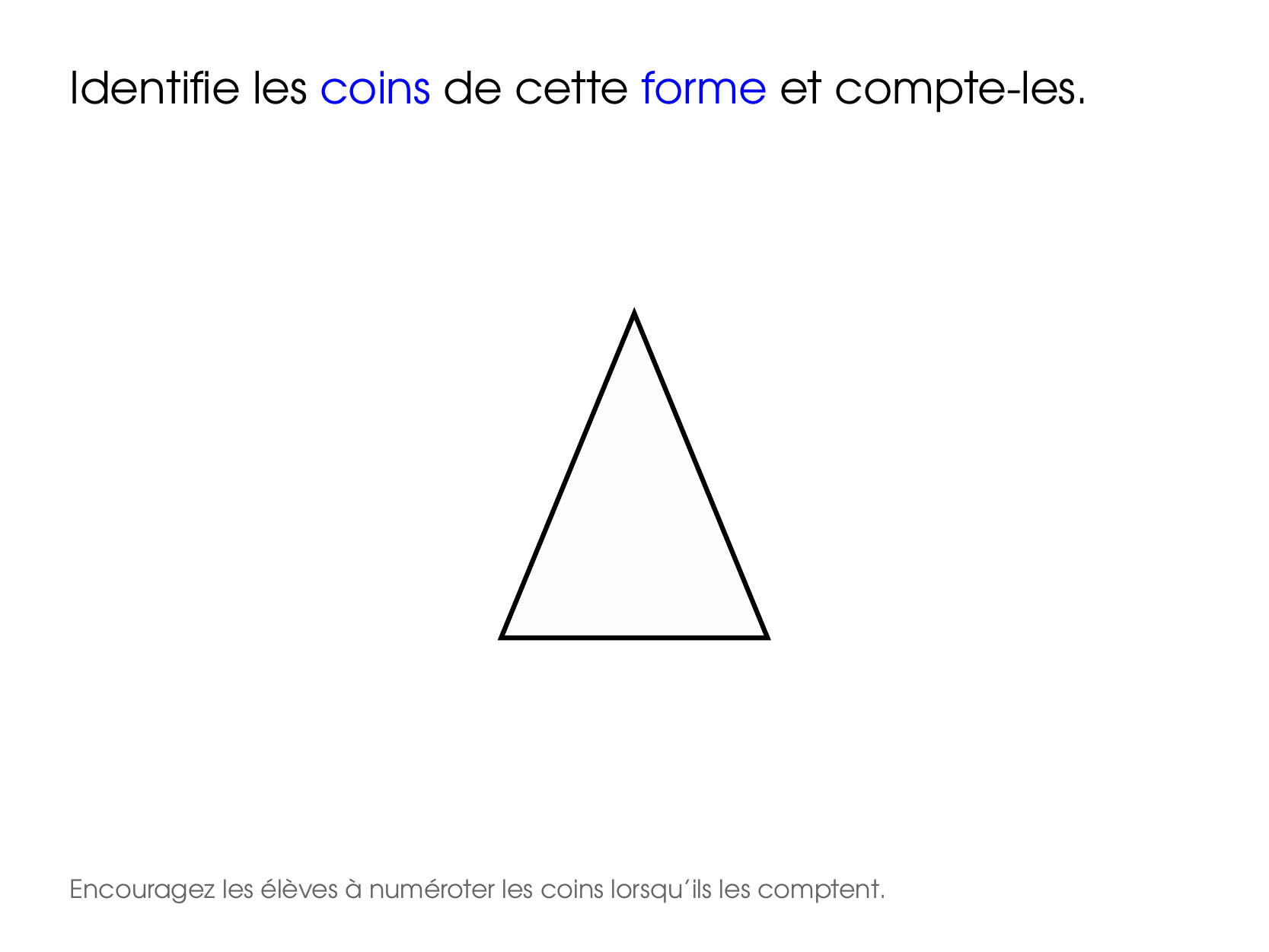

Identifie les coins de cette forme et compte-les.

Encouragez les élèves à numéroter les coins lorsqu’ils les comptent.